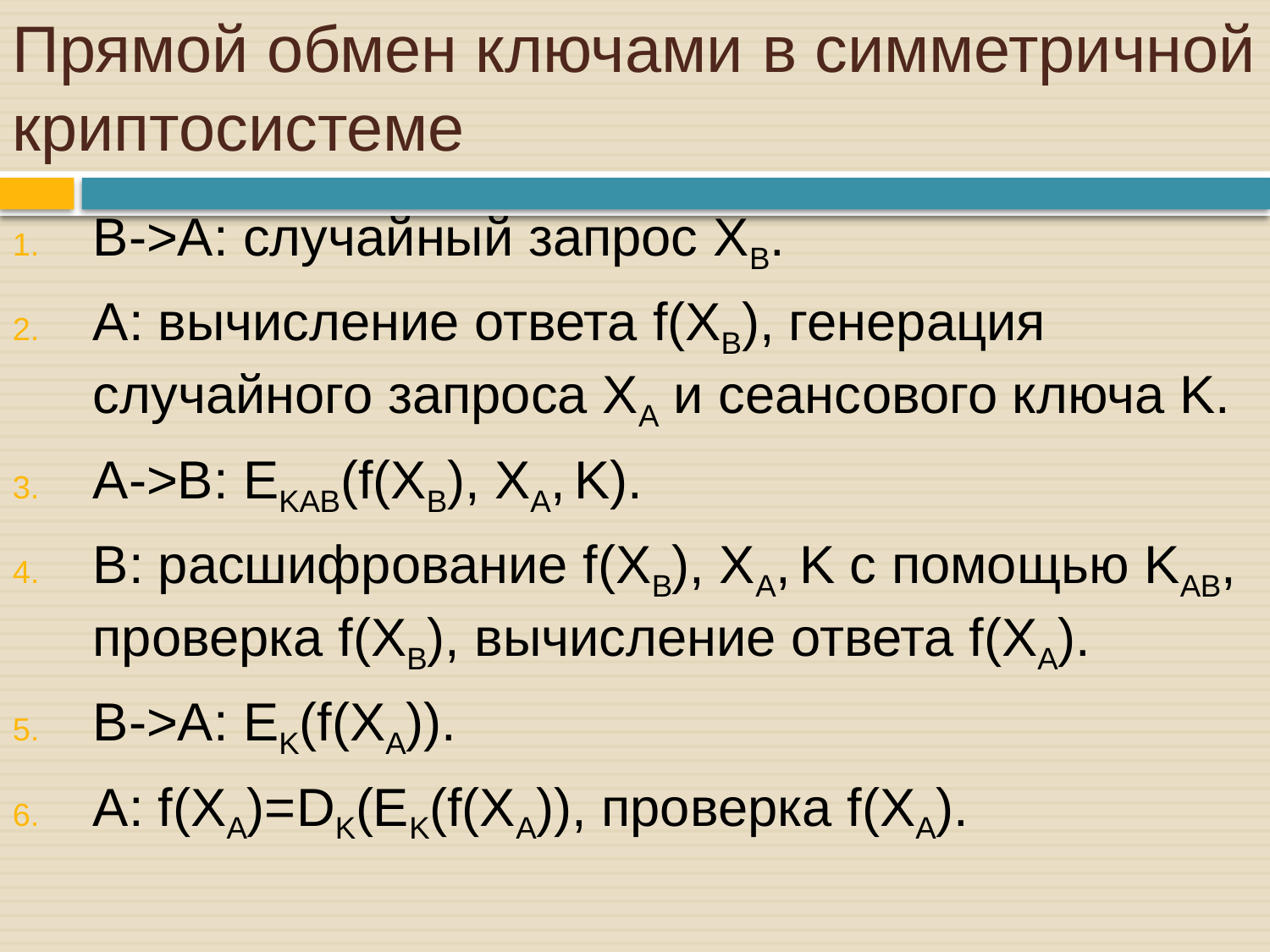

# Прямой обмен ключами в симметричной криптосистеме
B->A: случайный запрос XB.
A: вычисление ответа f(XB), генерация случайного запроса XA и сеансового ключа K.
A->B: EKAB(f(XB), XA, K).
B: расшифрование f(XB), XA, K с помощью KAB, проверка f(XB), вычисление ответа f(XA).
B->A: EK(f(XA)).
A: f(XA)=DK(EK(f(XA)), проверка f(XA).